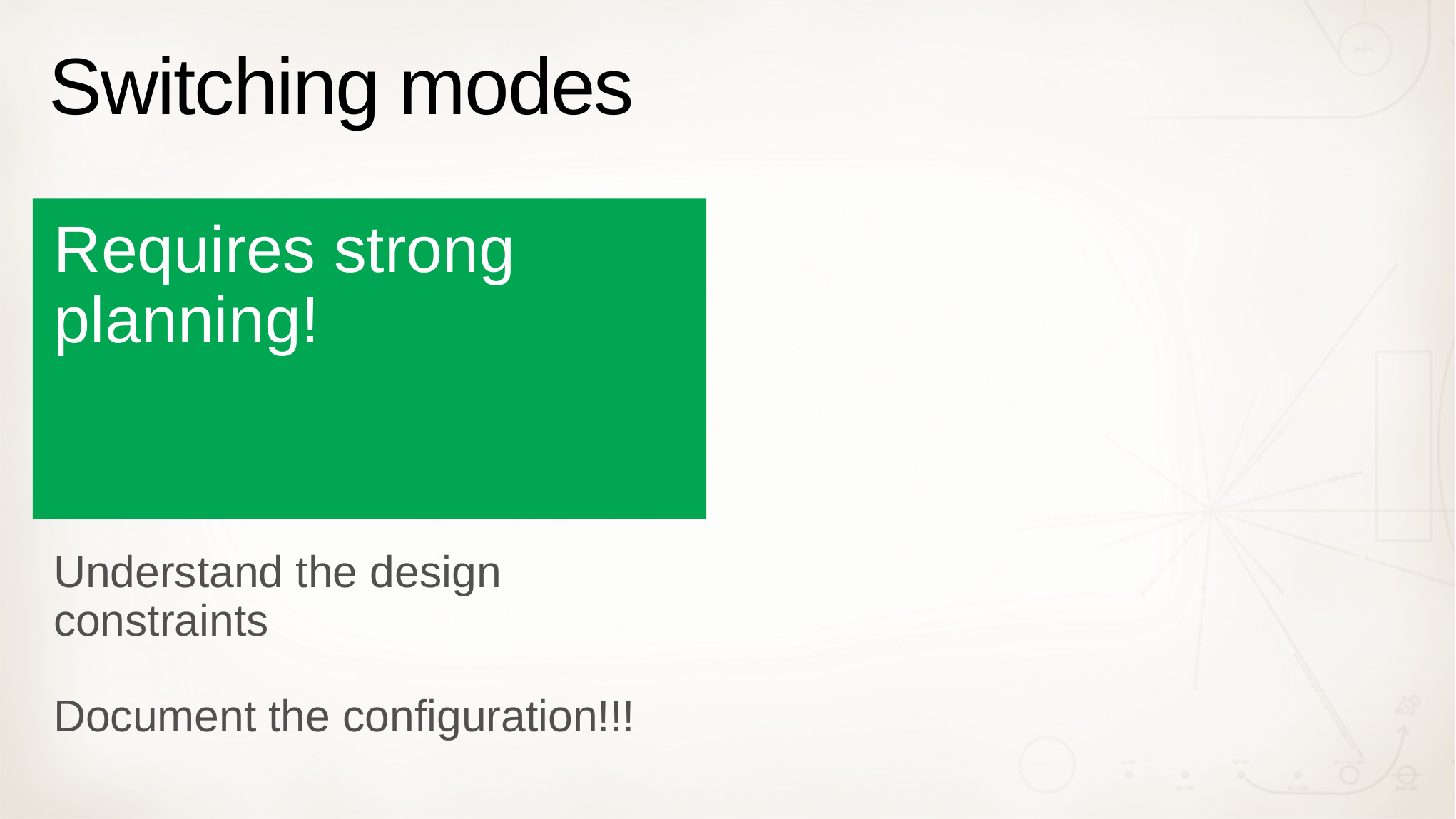

# Switching modes
Requires strong planning!
Understand the design constraints
Document the configuration!!!